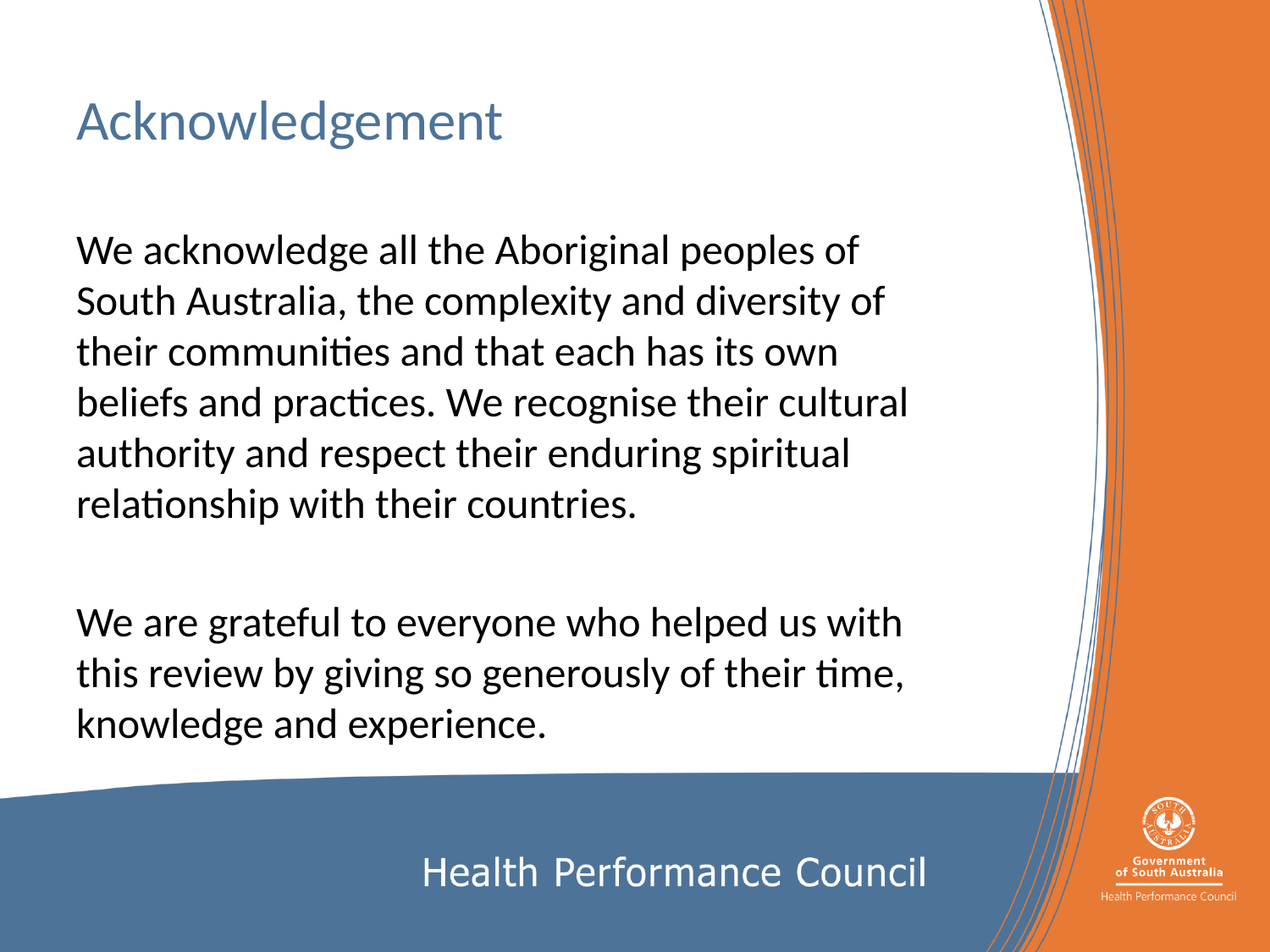

# Acknowledgement
We acknowledge all the Aboriginal peoples of South Australia, the complexity and diversity of their communities and that each has its own beliefs and practices. We recognise their cultural authority and respect their enduring spiritual relationship with their countries.

We are grateful to everyone who helped us with this review by giving so generously of their time, knowledge and experience.